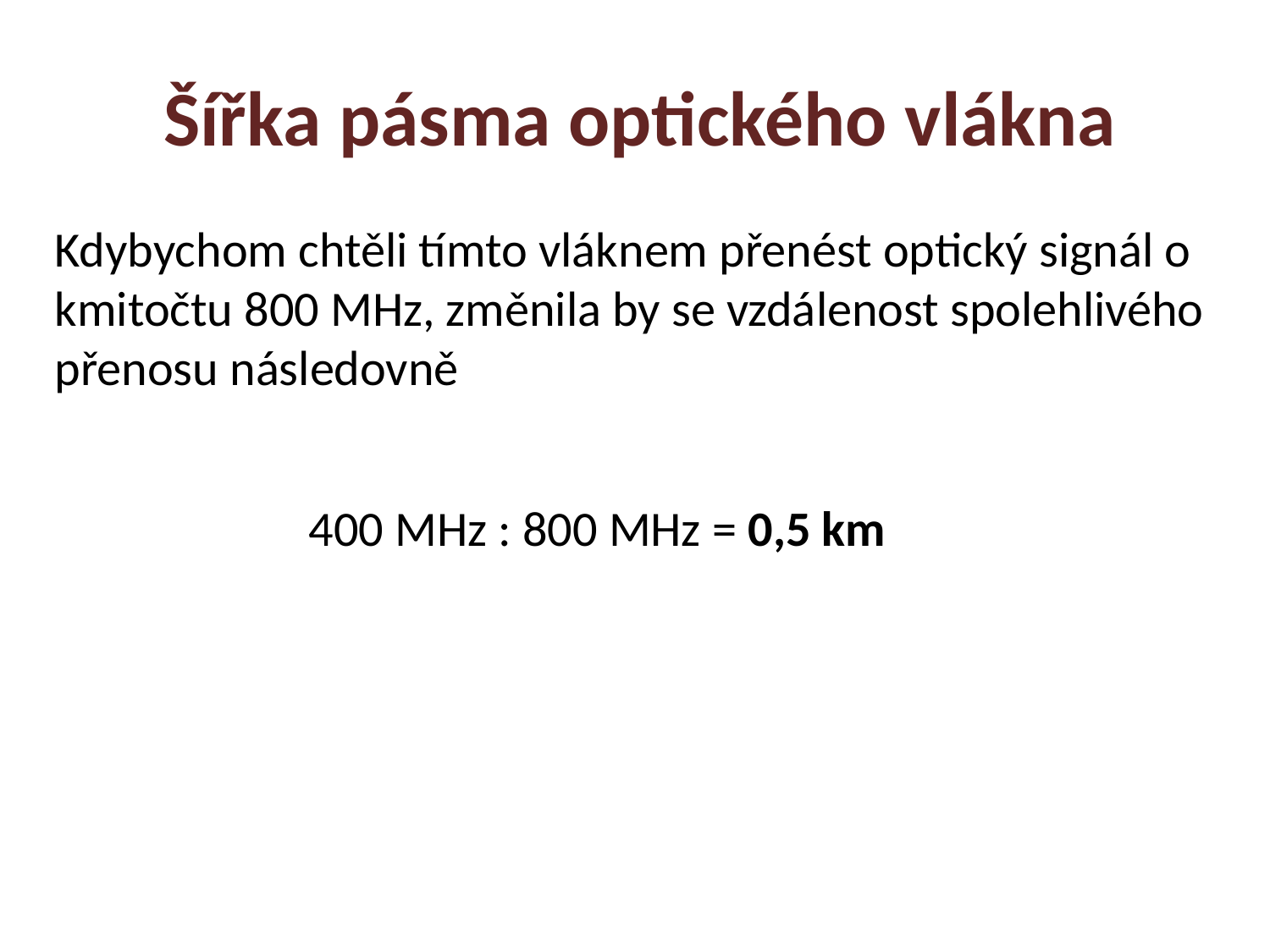

Šířka pásma optického vlákna
Kdybychom chtěli tímto vláknem přenést optický signál o kmitočtu 800 MHz, změnila by se vzdálenost spolehlivého přenosu následovně

		400 MHz : 800 MHz = 0,5 km